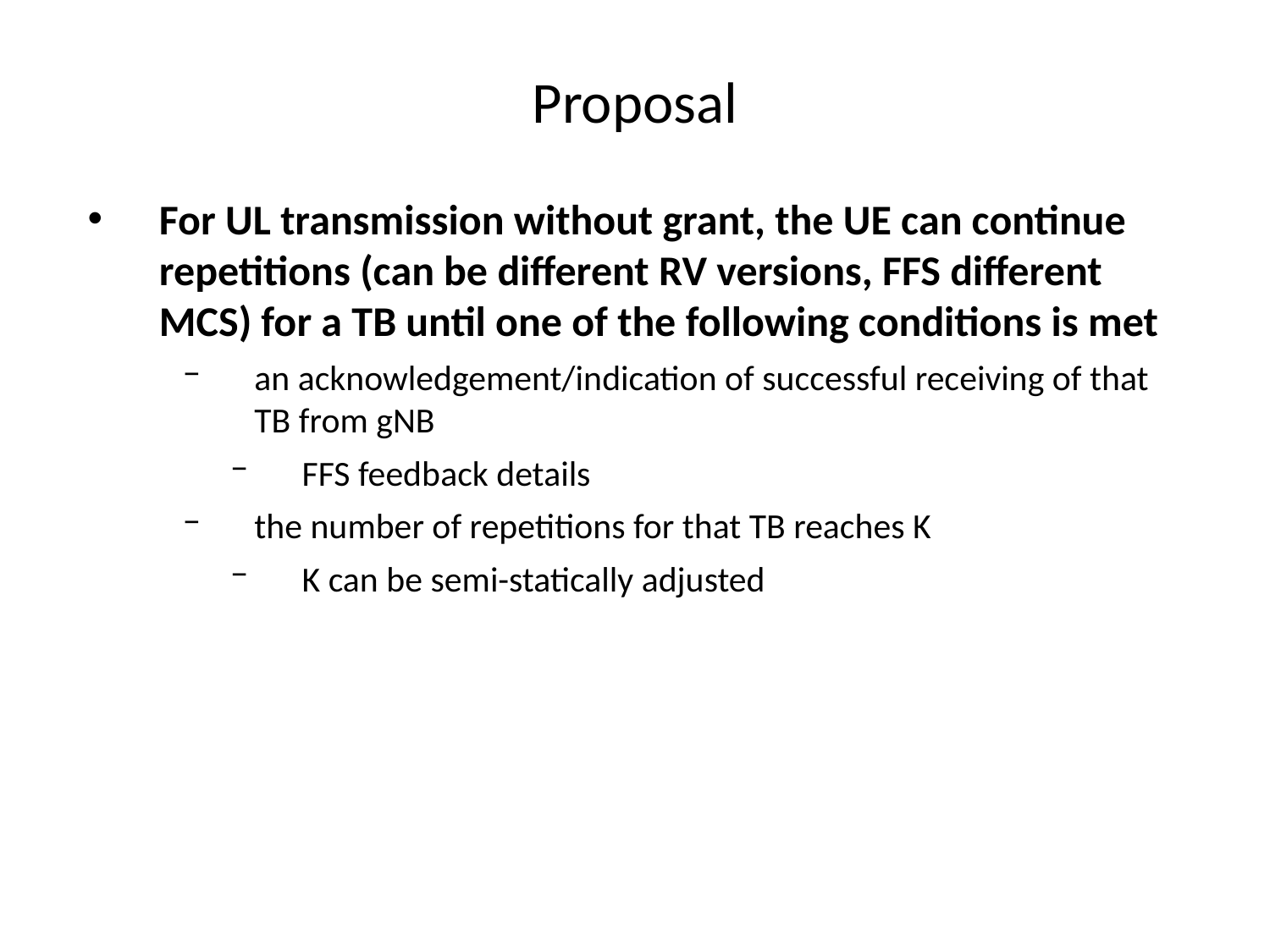

# Proposal
For UL transmission without grant, the UE can continue repetitions (can be different RV versions, FFS different MCS) for a TB until one of the following conditions is met
an acknowledgement/indication of successful receiving of that TB from gNB
FFS feedback details
the number of repetitions for that TB reaches K
K can be semi-statically adjusted